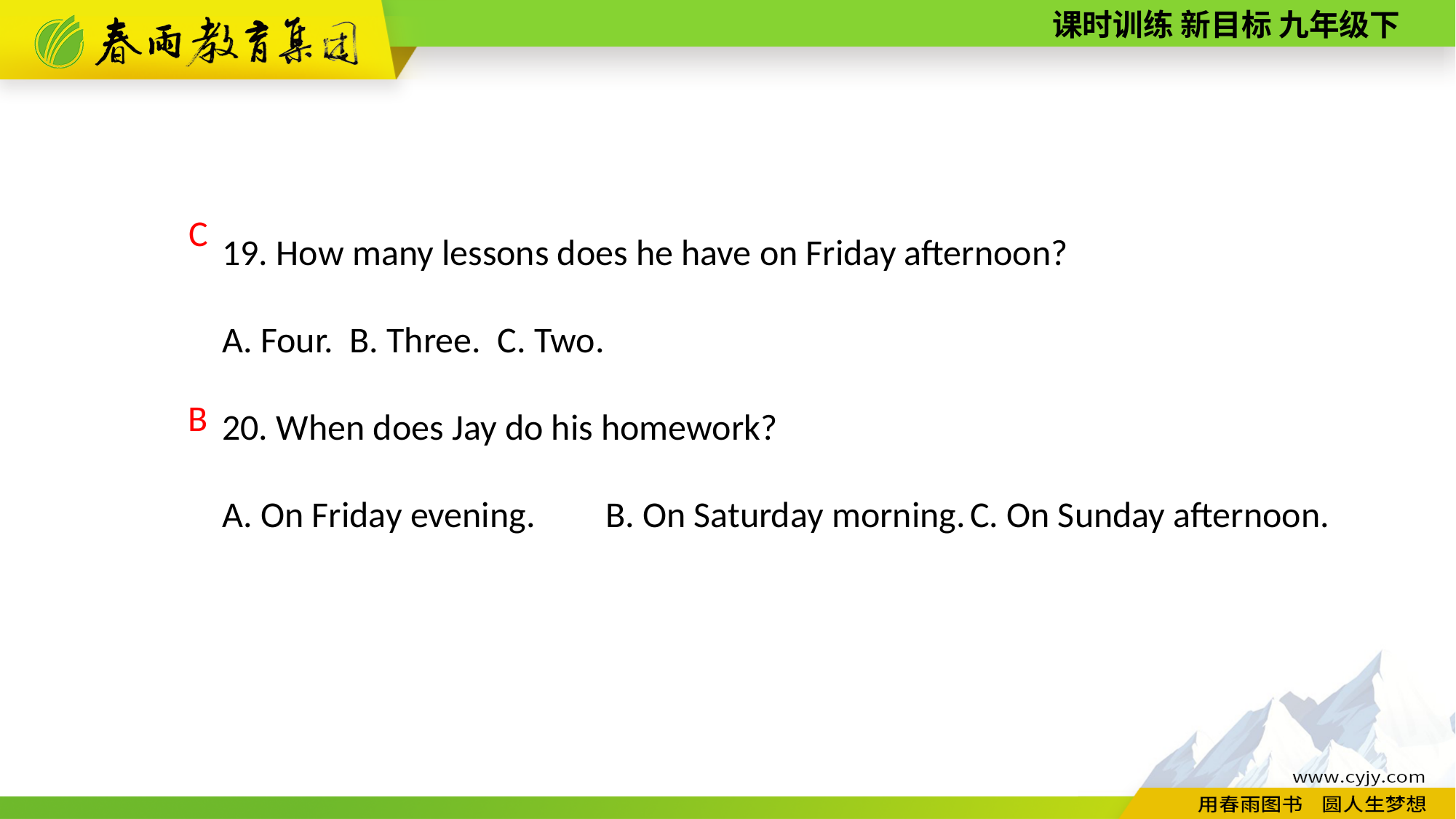

19. How many lessons does he have on Friday afternoon?
A. Four.  B. Three.  C. Two.
20. When does Jay do his homework?
A. On Friday evening.  　B. On Saturday morning. C. On Sunday afternoon.
C
B